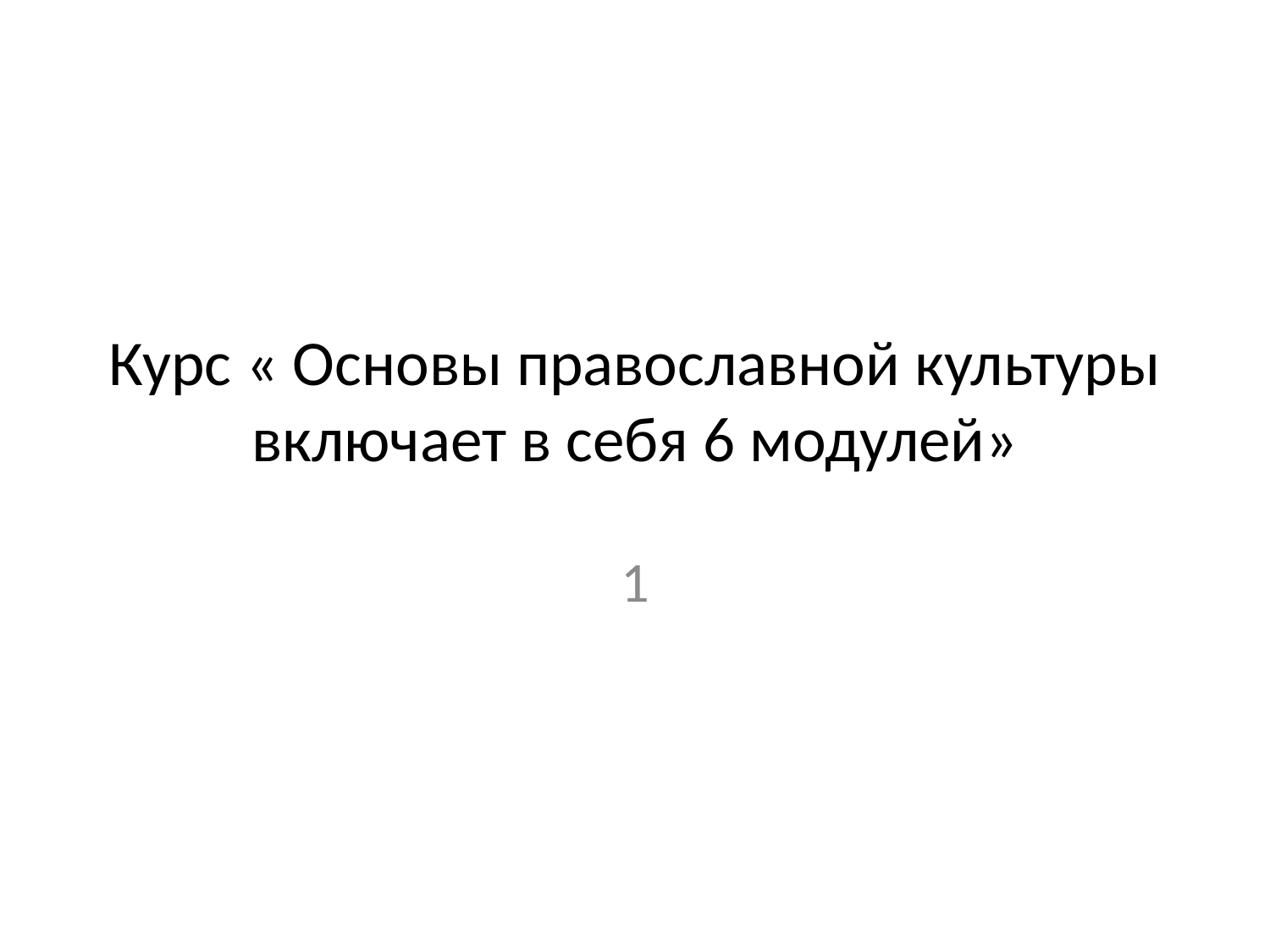

# Курс « Основы православной культуры включает в себя 6 модулей»
1